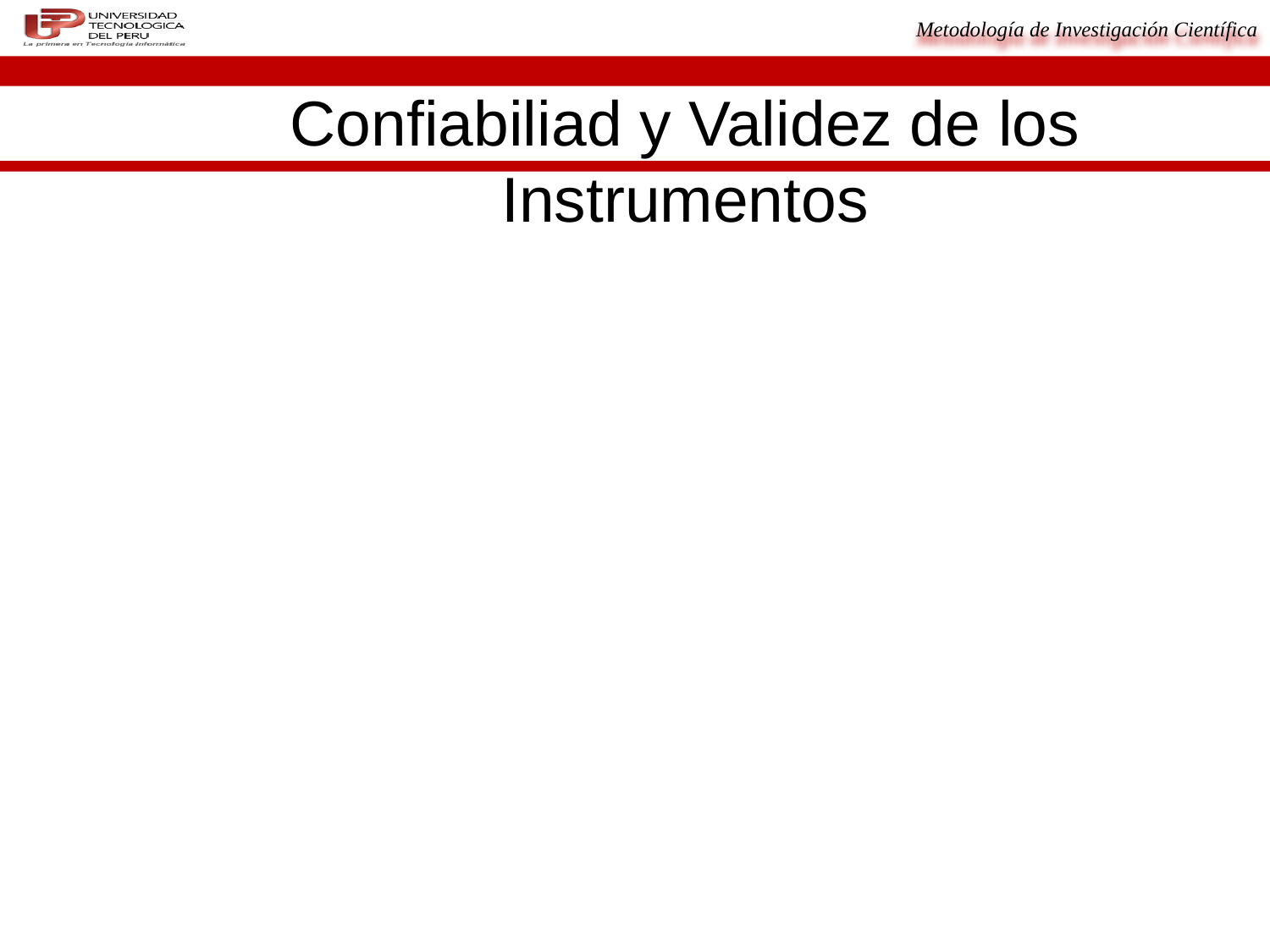

# Confiabiliad y Validez de los Instrumentos
Confiabilidad: grado en el que un instrumento produce resultados consistentes y coherentes.
Validez: grado en el que un instrumento realmente mide la variable que pretende medir.
La validez tiene diferentes tipos de evidencia: